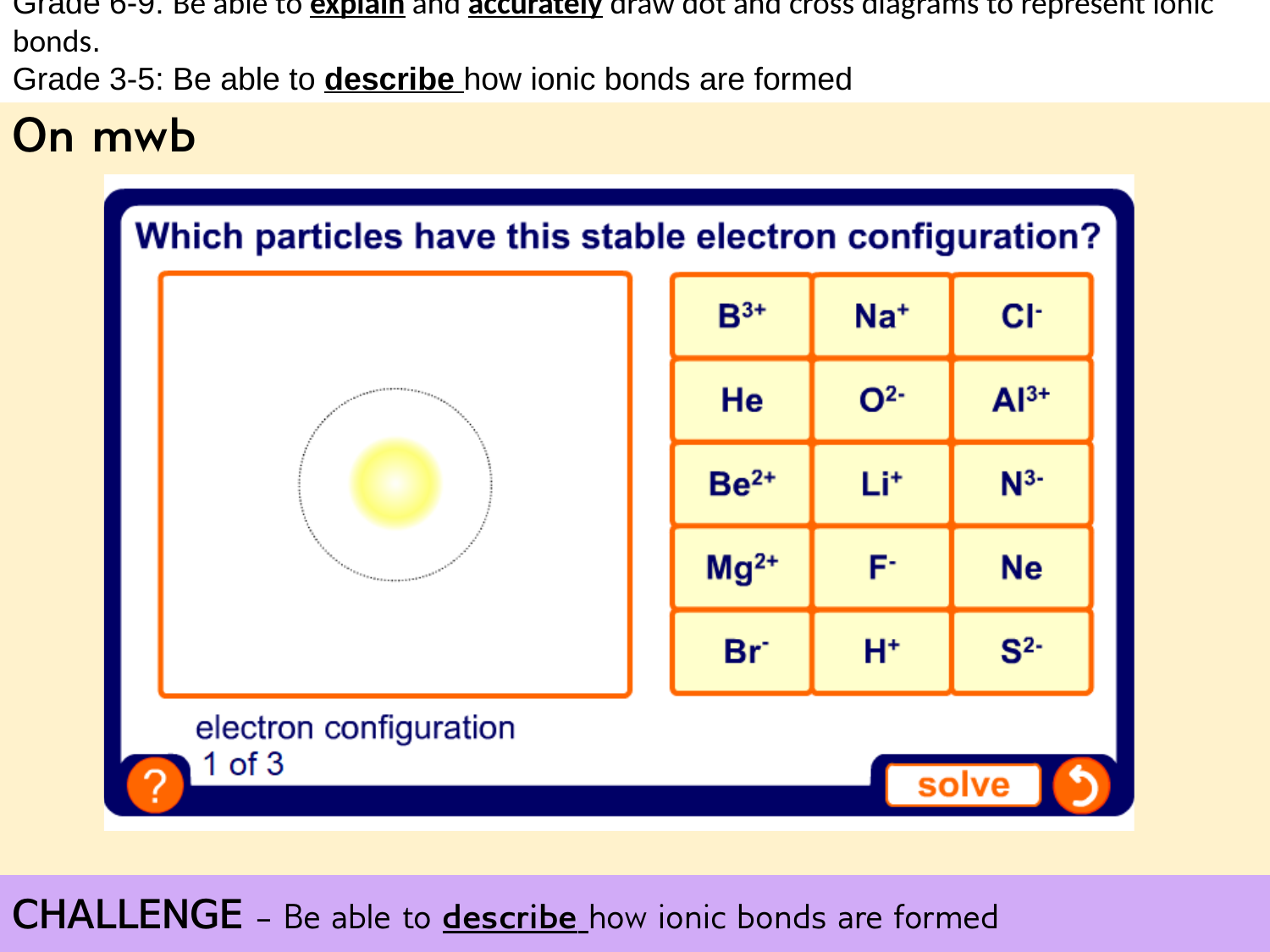

Grade 6-9: Be able to explain and accurately draw dot and cross diagrams to represent ionic bonds.
Grade 3-5: Be able to describe how ionic bonds are formed
ASPIRE – Be able to explain and accurately draw dot and cross diagrams to represent ionic bonds

On mwb

CHALLENGE – Be able to describe how ionic bonds are formed